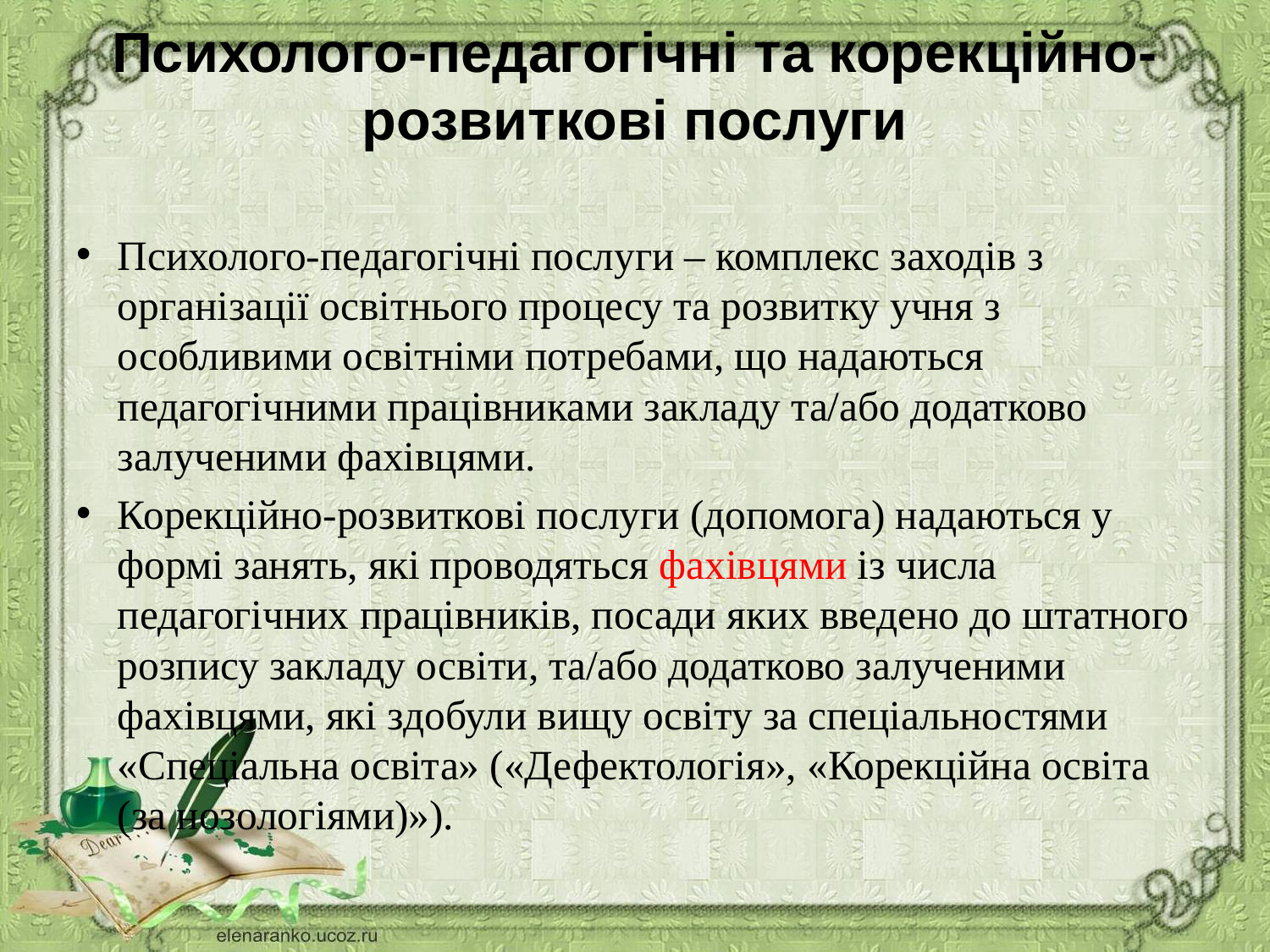

# Психолого-педагогічні та корекційно-розвиткові послуги
Психолого-педагогічні послуги – комплекс заходів з організації освітнього процесу та розвитку учня з особливими освітніми потребами, що надаються педагогічними працівниками закладу та/або додатково залученими фахівцями.
Корекційно-розвиткові послуги (допомога) надаються у формі занять, які проводяться фахівцями із числа педагогічних працівників, посади яких введено до штатного розпису закладу освіти, та/або додатково залученими фахівцями, які здобули вищу освіту за спеціальностями «Спеціальна освіта» («Дефектологія», «Корекційна освіта (за нозологіями)»).